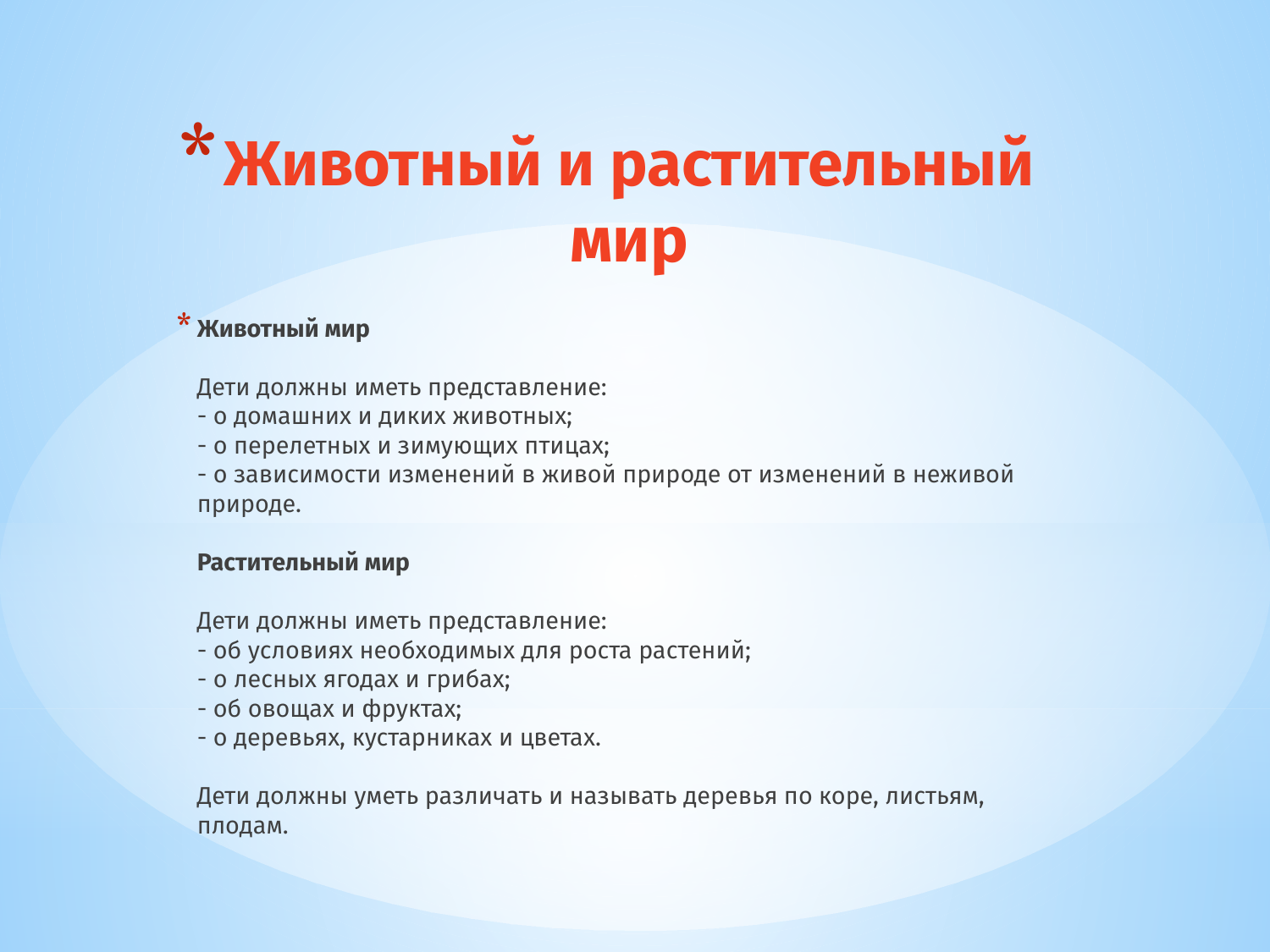

# Животный и растительный мир
Животный мир
Дети должны иметь представление:
- о домашних и диких животных;
- о перелетных и зимующих птицах;
- о зависимости изменений в живой природе от изменений в неживой природе.
Растительный мир
Дети должны иметь представление:
- об условиях необходимых для роста растений;
- о лесных ягодах и грибах;
- об овощах и фруктах;
- о деревьях, кустарниках и цветах.
Дети должны уметь различать и называть деревья по коре, листьям, плодам.